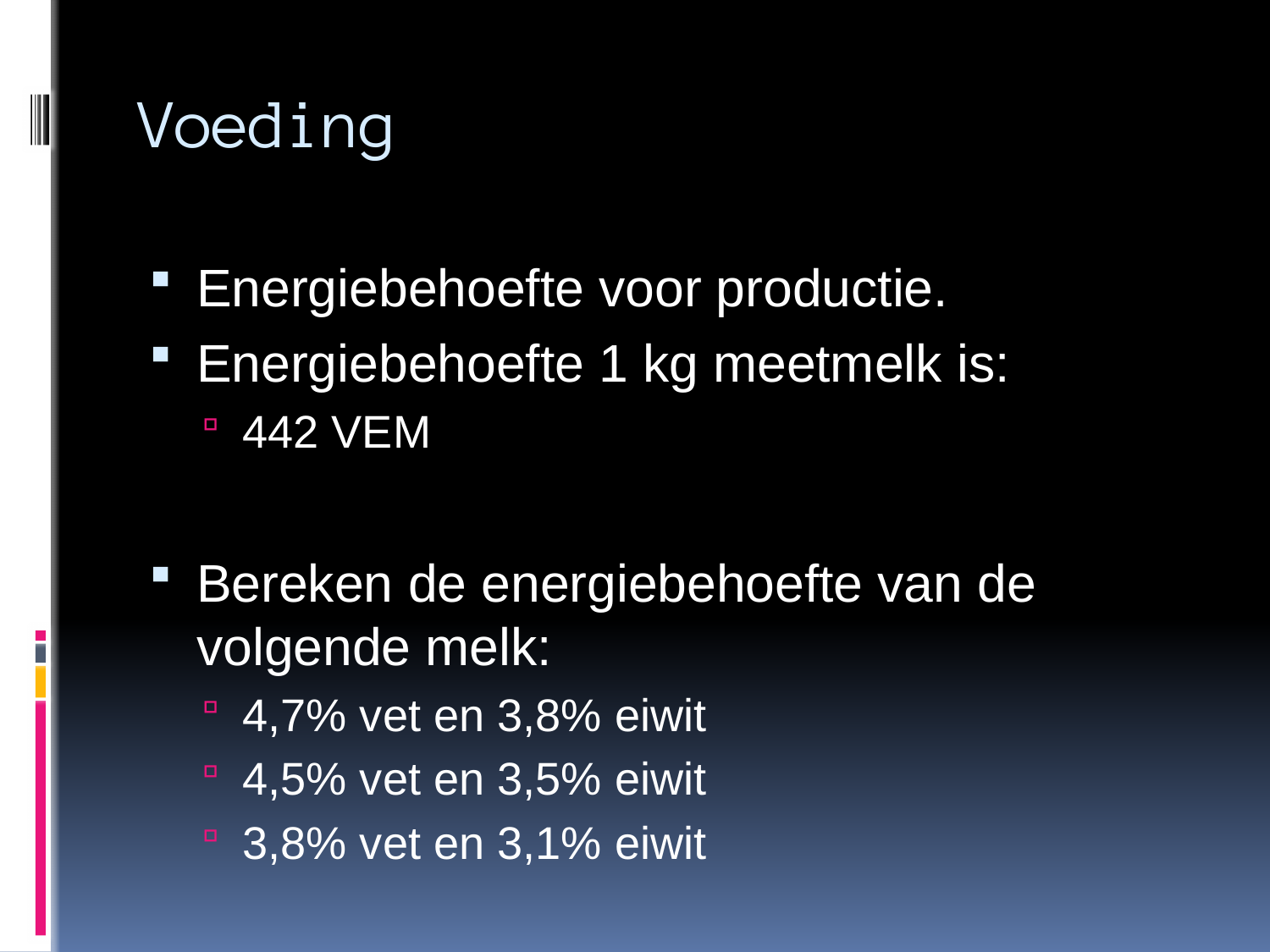

# Voeding
Energiebehoefte voor productie.
Energiebehoefte 1 kg meetmelk is:
442 VEM

Bereken de energiebehoefte van de volgende melk:
4,7% vet en 3,8% eiwit
4,5% vet en 3,5% eiwit
3,8% vet en 3,1% eiwit